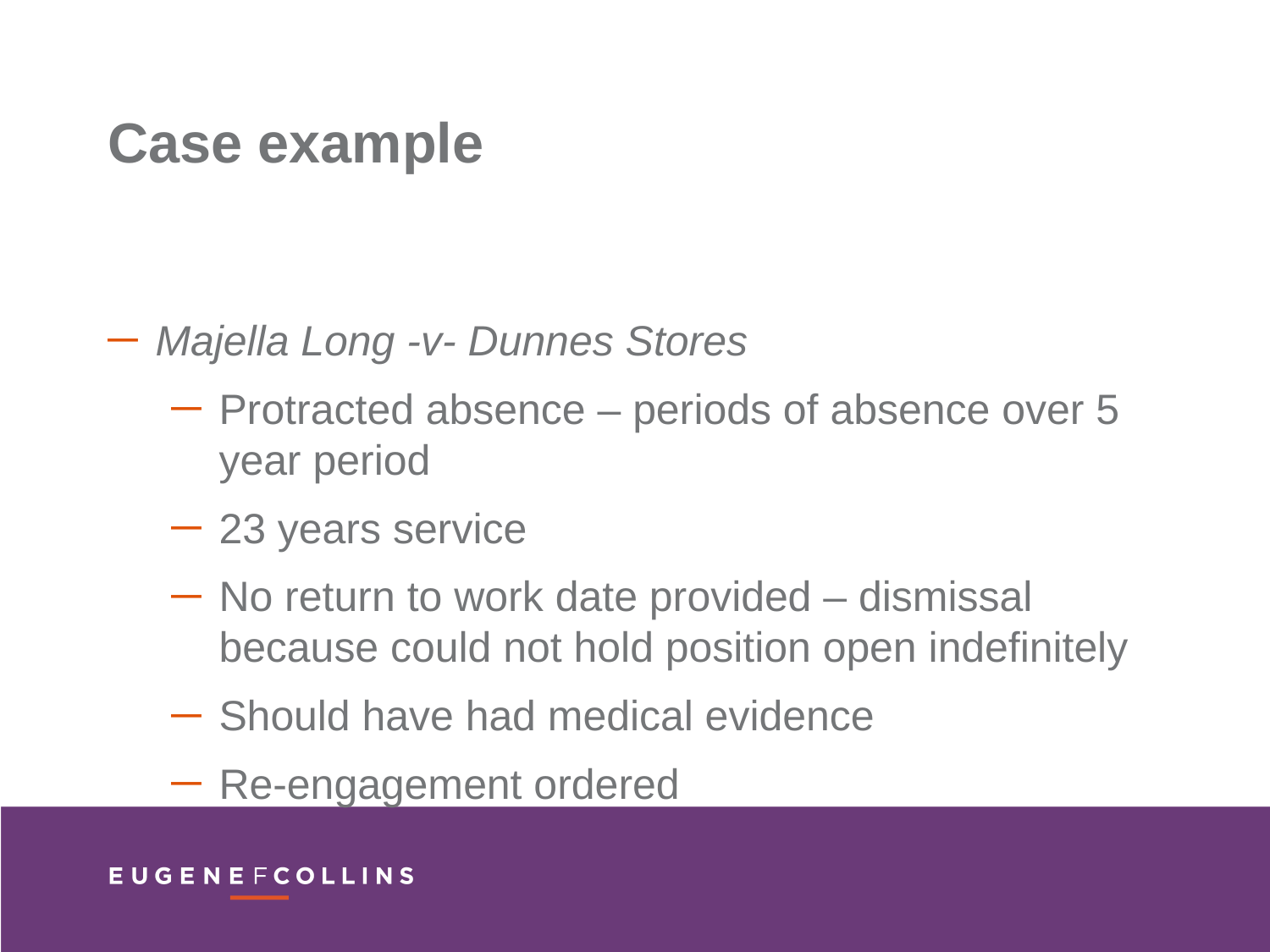

Case example
Majella Long -v- Dunnes Stores
Protracted absence – periods of absence over 5 year period
23 years service
No return to work date provided – dismissal because could not hold position open indefinitely
Should have had medical evidence
Re-engagement ordered